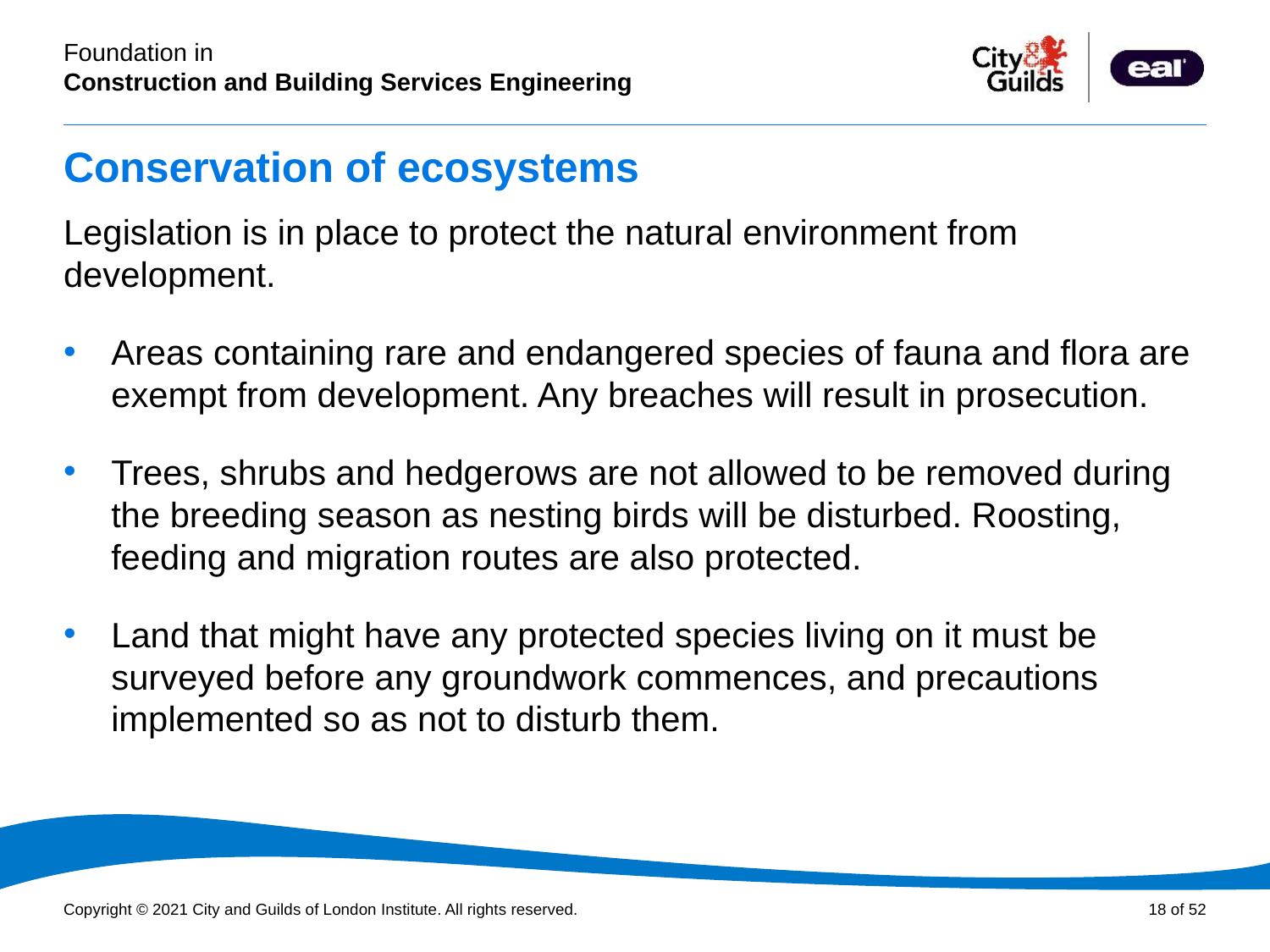

# Conservation of ecosystems
Legislation is in place to protect the natural environment from development.
Areas containing rare and endangered species of fauna and flora are exempt from development. Any breaches will result in prosecution.
Trees, shrubs and hedgerows are not allowed to be removed during the breeding season as nesting birds will be disturbed. Roosting, feeding and migration routes are also protected.
Land that might have any protected species living on it must be surveyed before any groundwork commences, and precautions implemented so as not to disturb them.